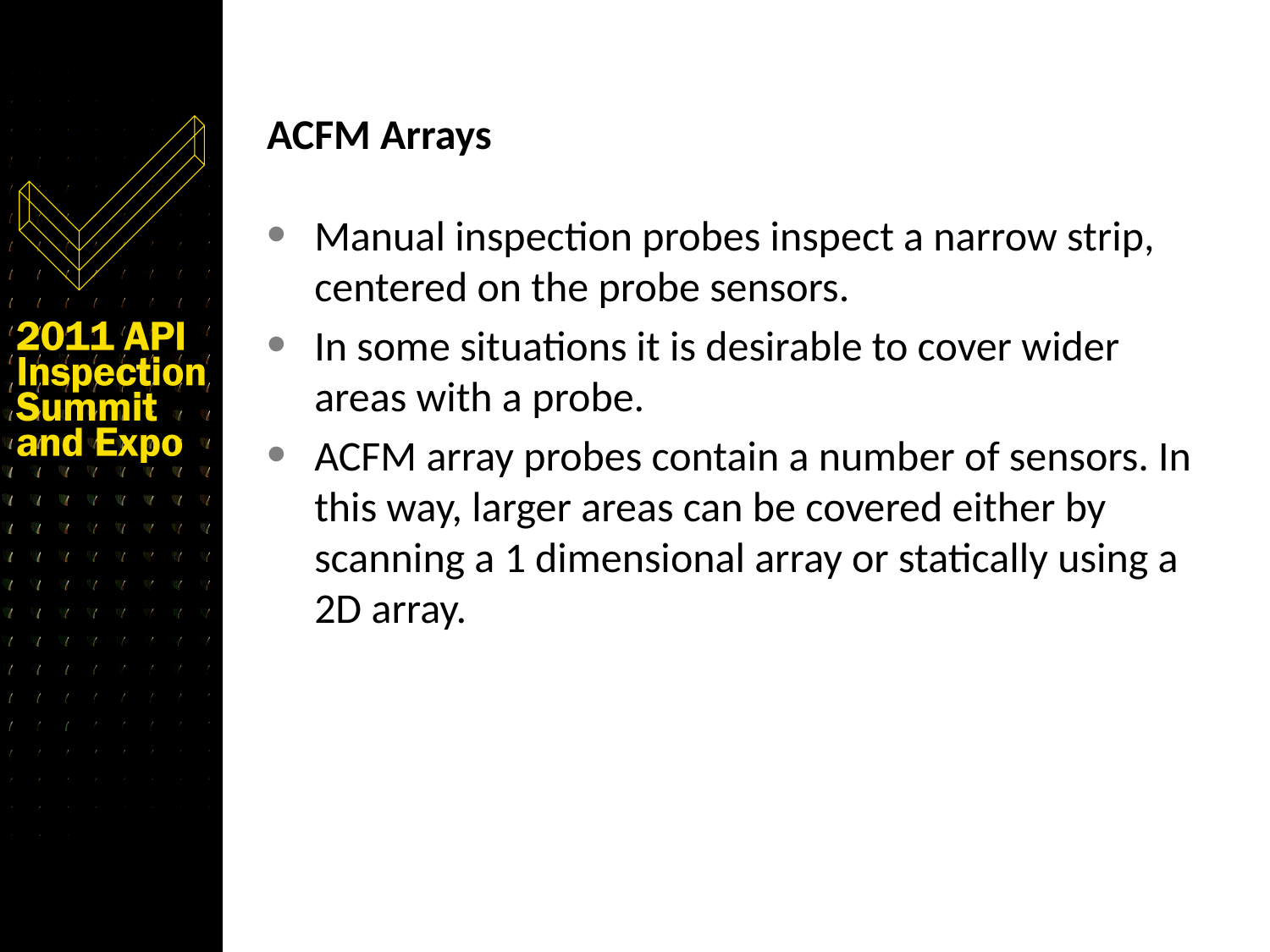

# ACFM Arrays
Manual inspection probes inspect a narrow strip, centered on the probe sensors.
In some situations it is desirable to cover wider areas with a probe.
ACFM array probes contain a number of sensors. In this way, larger areas can be covered either by scanning a 1 dimensional array or statically using a 2D array.